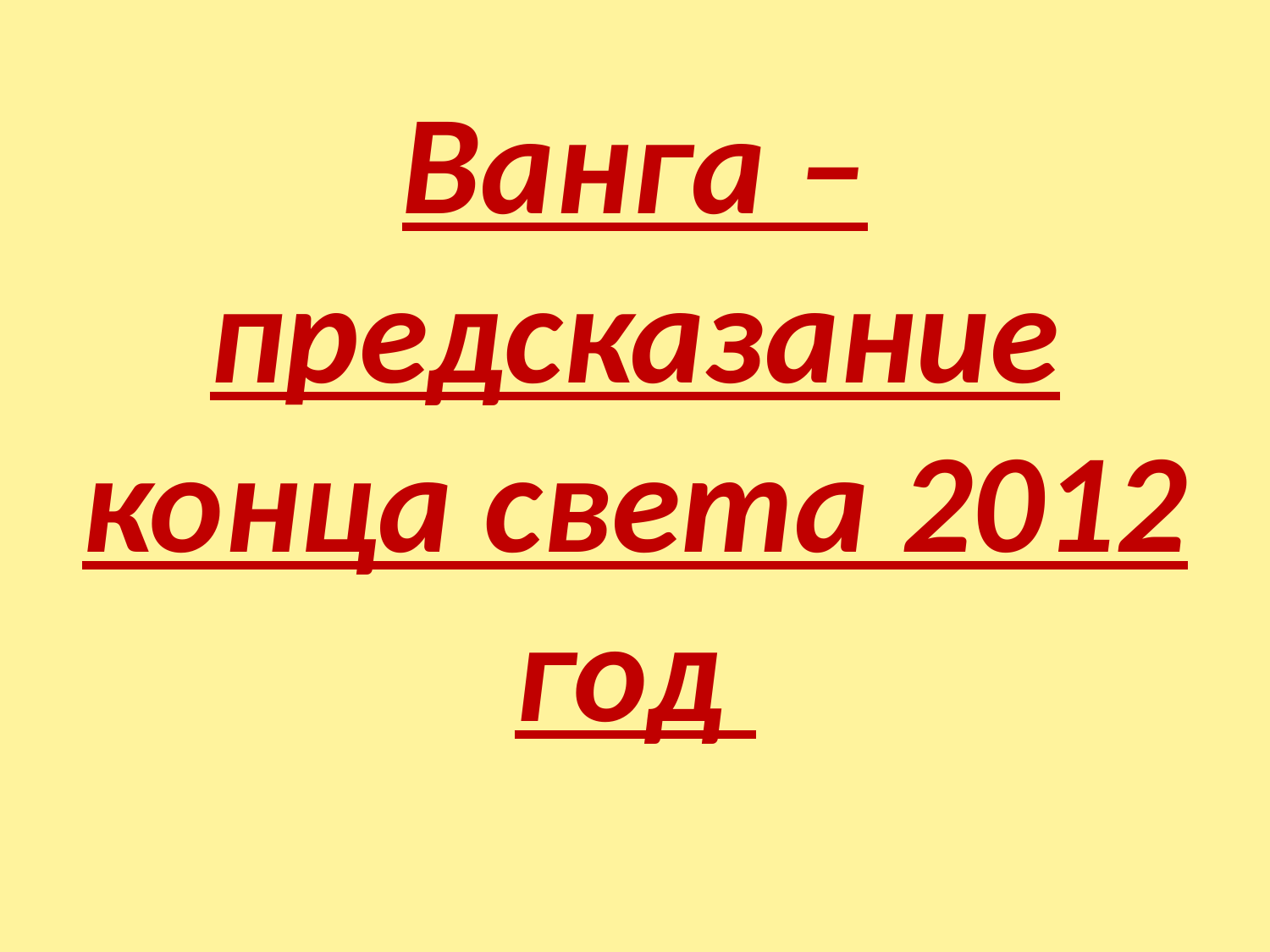

Ванга – предсказание конца света 2012 год